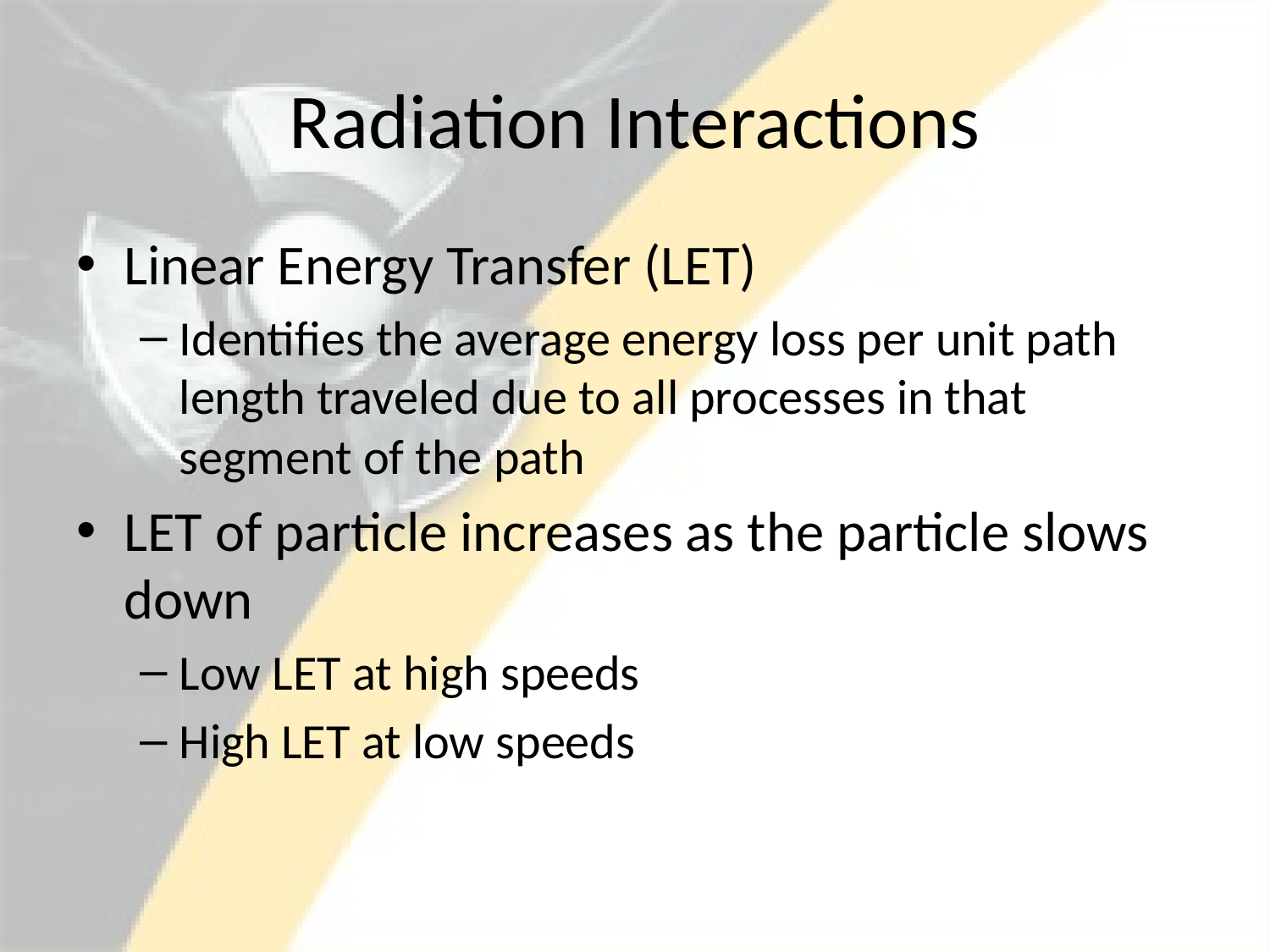

# Radiation Interactions
Linear Energy Transfer (LET)
Identifies the average energy loss per unit path length traveled due to all processes in that segment of the path
LET of particle increases as the particle slows down
Low LET at high speeds
High LET at low speeds